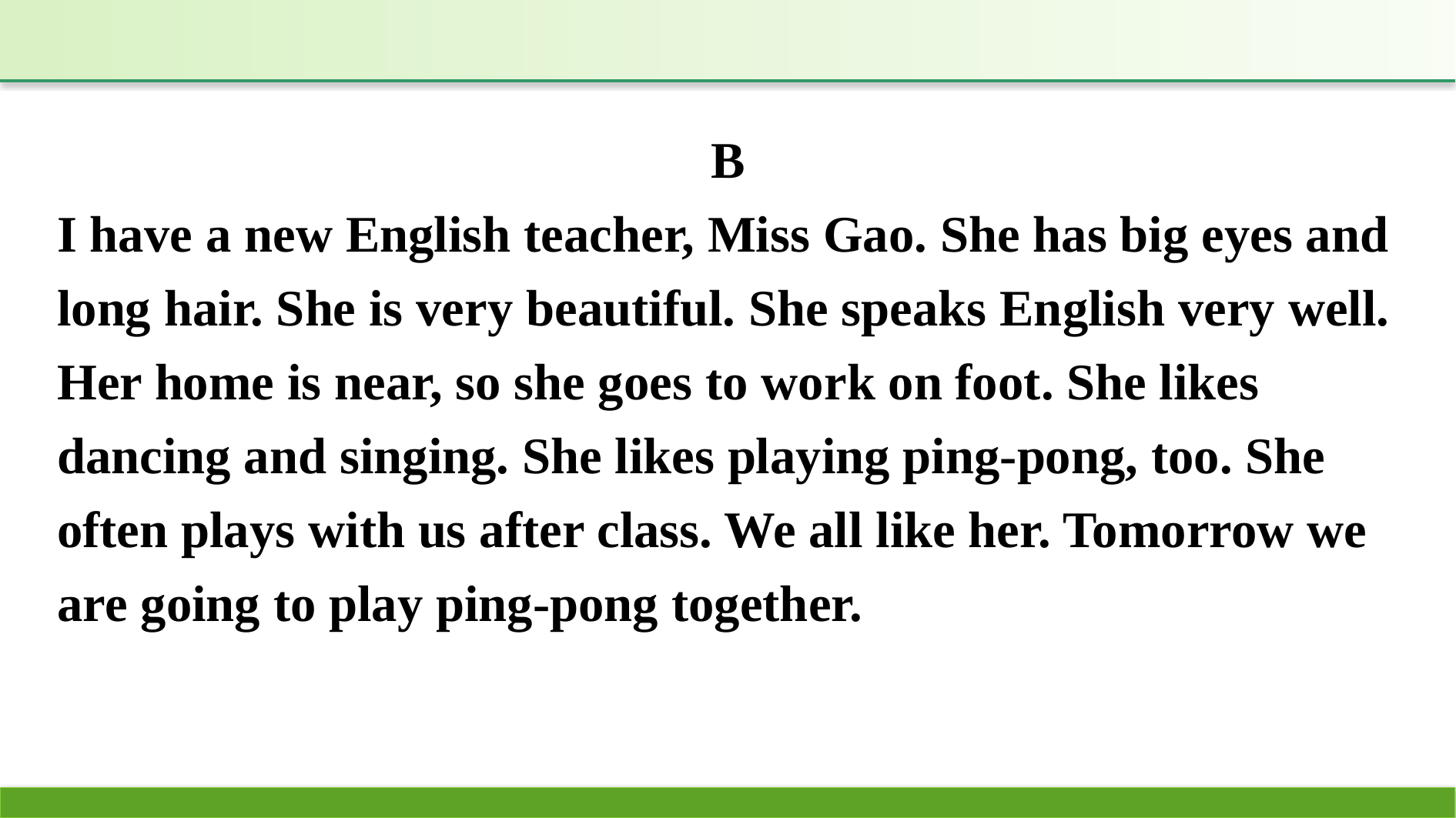

B
I have a new English teacher, Miss Gao. She has big eyes and long hair. She is very beautiful. She speaks English very well. Her home is near, so she goes to work on foot. She likes dancing and singing. She likes playing ping-pong, too. She often plays with us after class. We all like her. Tomorrow we are going to play ping-pong together.